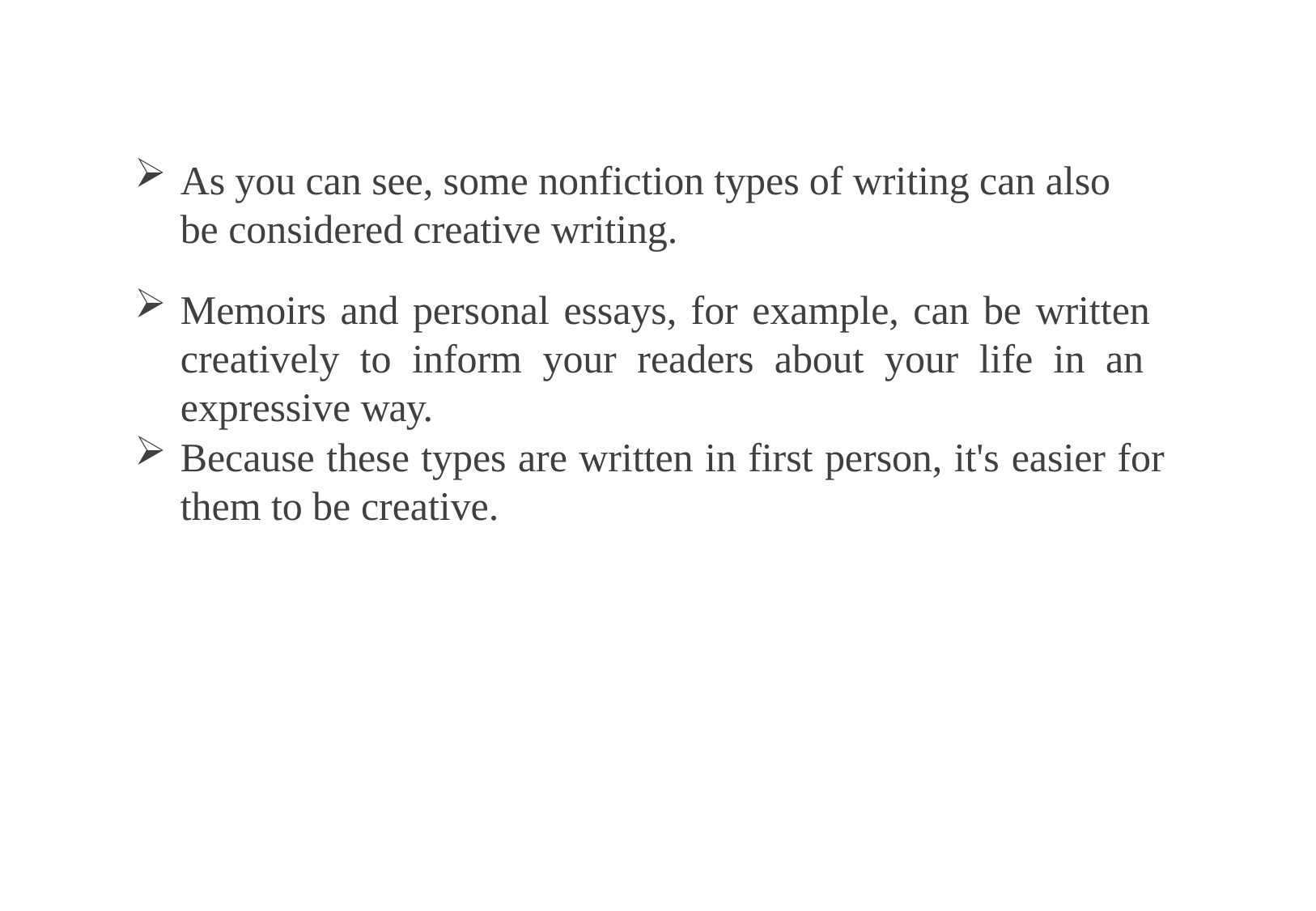

# As you can see, some nonfiction types of writing can also  be considered creative writing.
Memoirs and personal essays, for example, can be written  creatively to inform your readers about your life in an  expressive way.
Because these types are written in first person, it's easier for them to be creative.